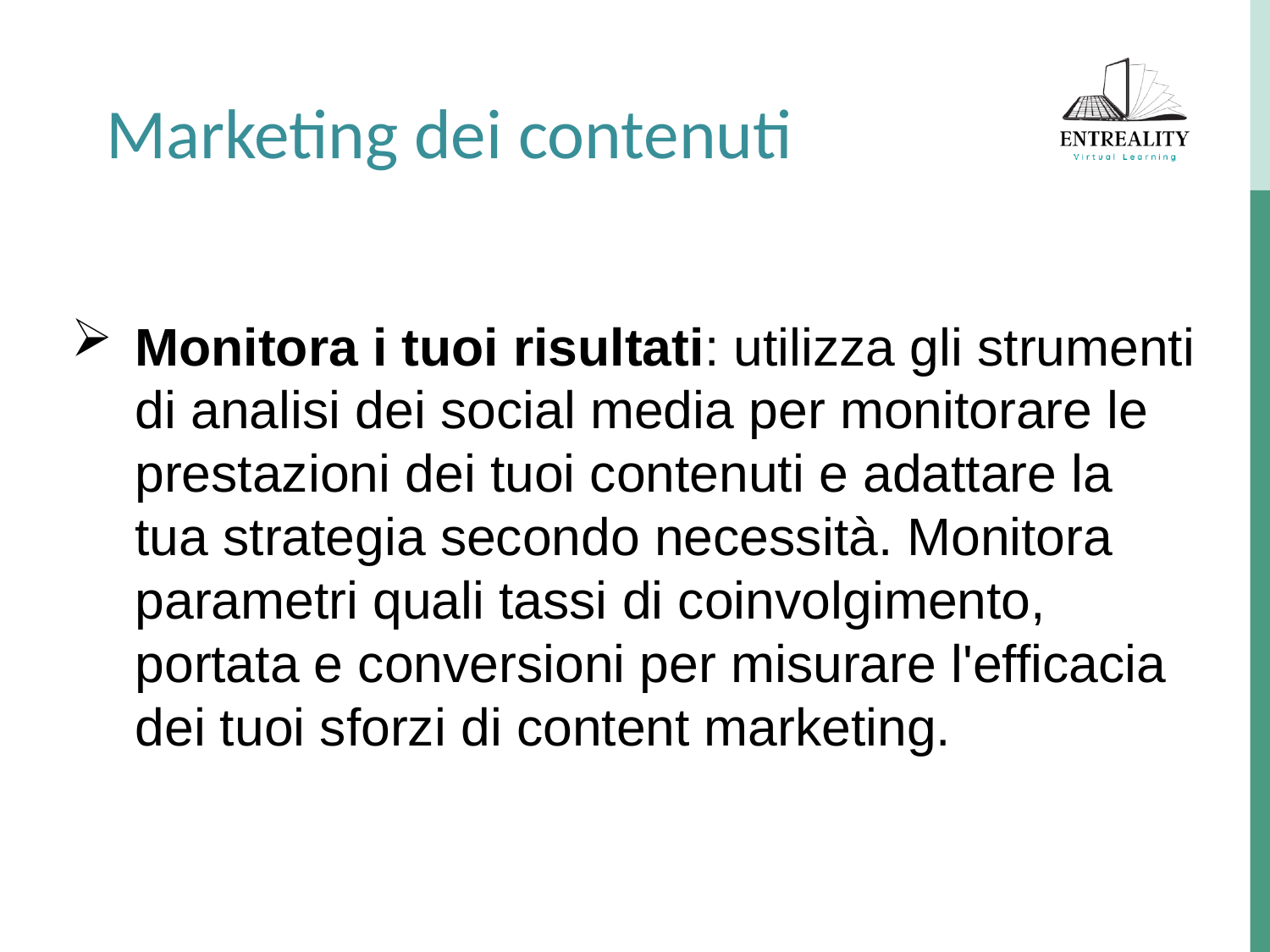

Marketing dei contenuti

Monitora i tuoi risultati: utilizza gli strumenti di analisi dei social media per monitorare le prestazioni dei tuoi contenuti e adattare la tua strategia secondo necessità. Monitora parametri quali tassi di coinvolgimento, portata e conversioni per misurare l'efficacia dei tuoi sforzi di content marketing.